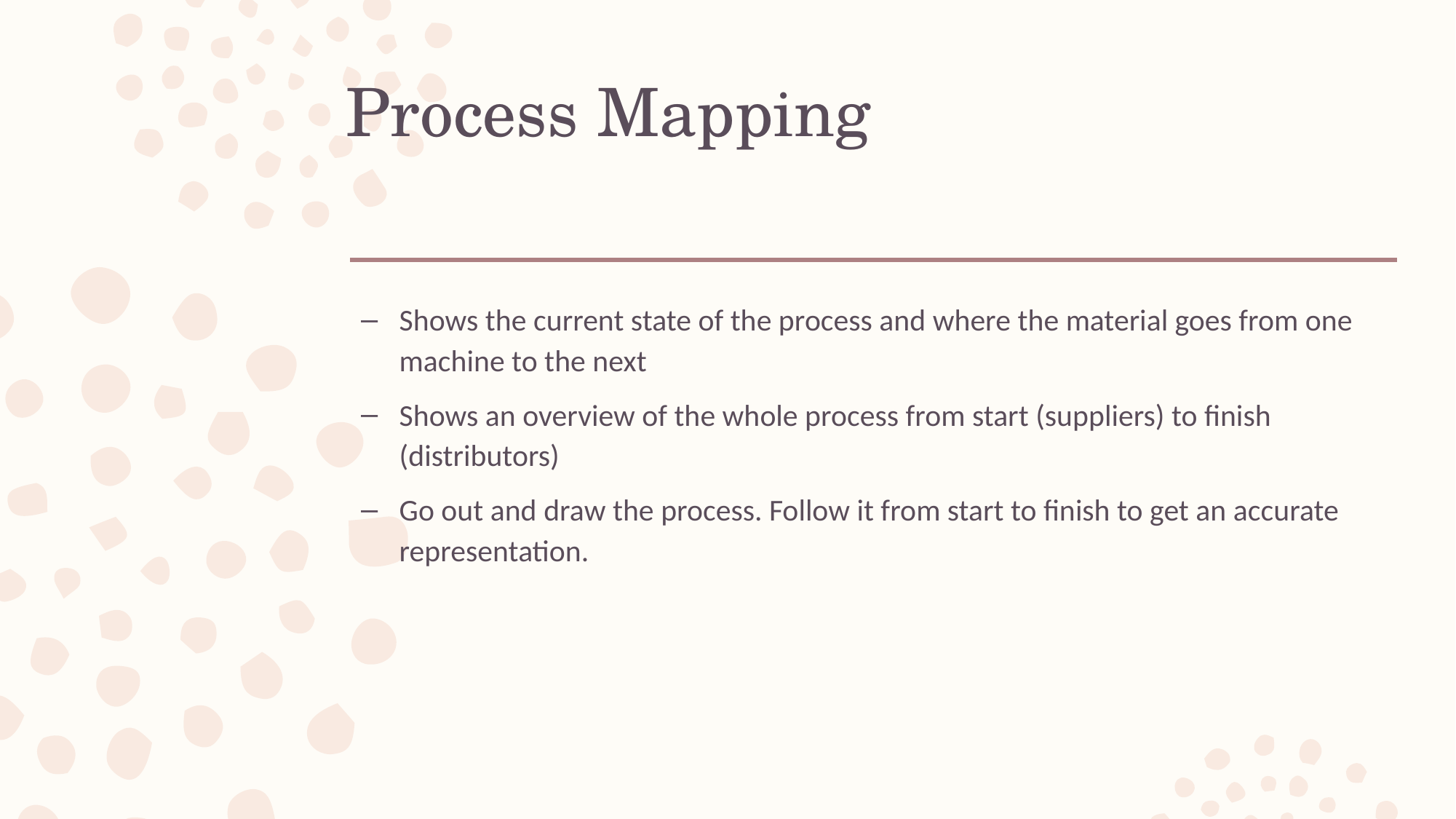

# Process Mapping
Shows the current state of the process and where the material goes from one machine to the next
Shows an overview of the whole process from start (suppliers) to finish (distributors)
Go out and draw the process. Follow it from start to finish to get an accurate representation.